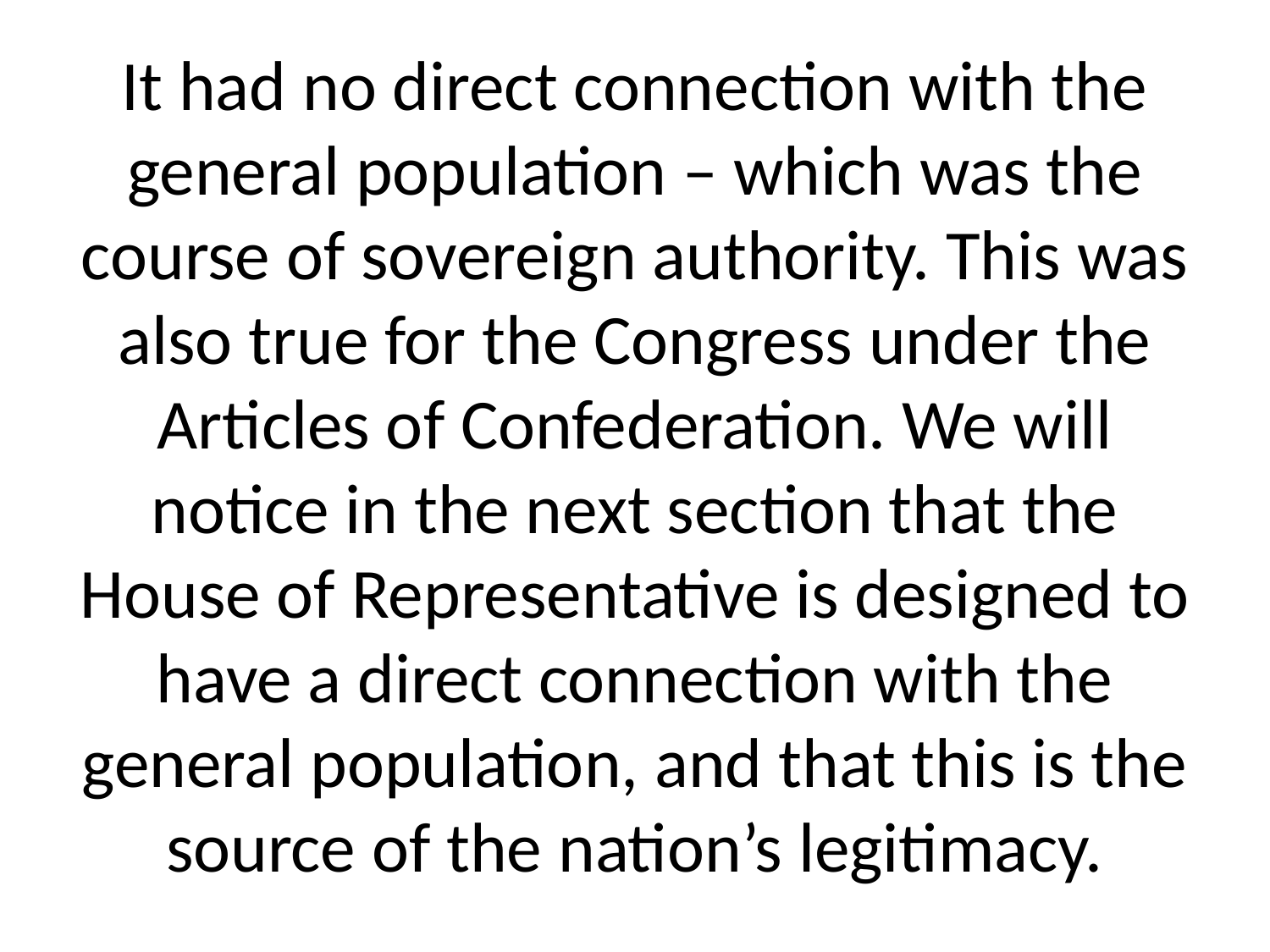

# It had no direct connection with the general population – which was the course of sovereign authority. This was also true for the Congress under the Articles of Confederation. We will notice in the next section that the House of Representative is designed to have a direct connection with the general population, and that this is the source of the nation’s legitimacy.